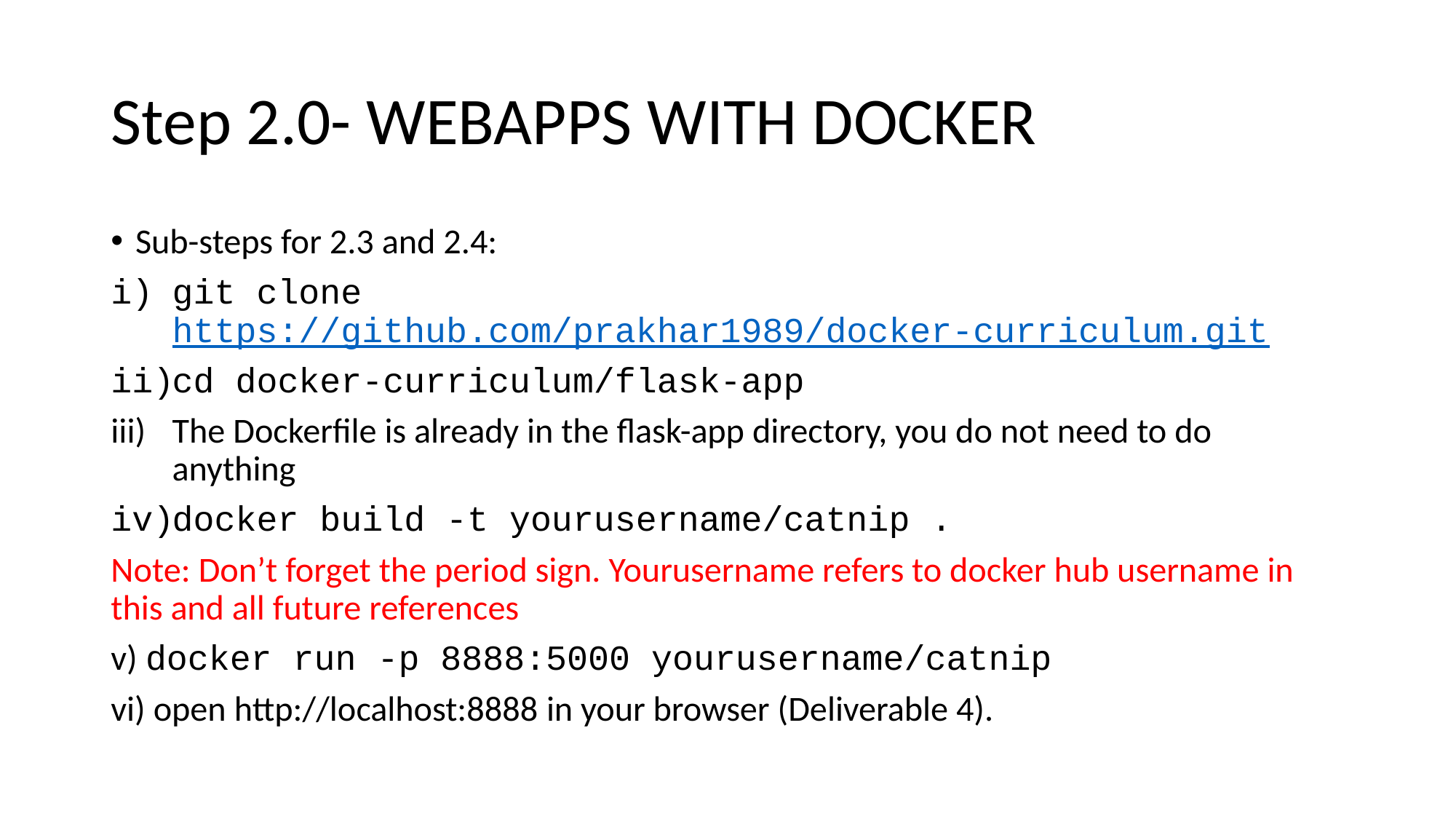

# Step 2.0- WEBAPPS WITH DOCKER
Sub-steps for 2.3 and 2.4:
git clone https://github.com/prakhar1989/docker-curriculum.git
cd docker-curriculum/flask-app
The Dockerfile is already in the flask-app directory, you do not need to do anything
docker build -t yourusername/catnip .
Note: Don’t forget the period sign. Yourusername refers to docker hub username in this and all future references
v) docker run -p 8888:5000 yourusername/catnip
vi) open http://localhost:8888 in your browser (Deliverable 4).